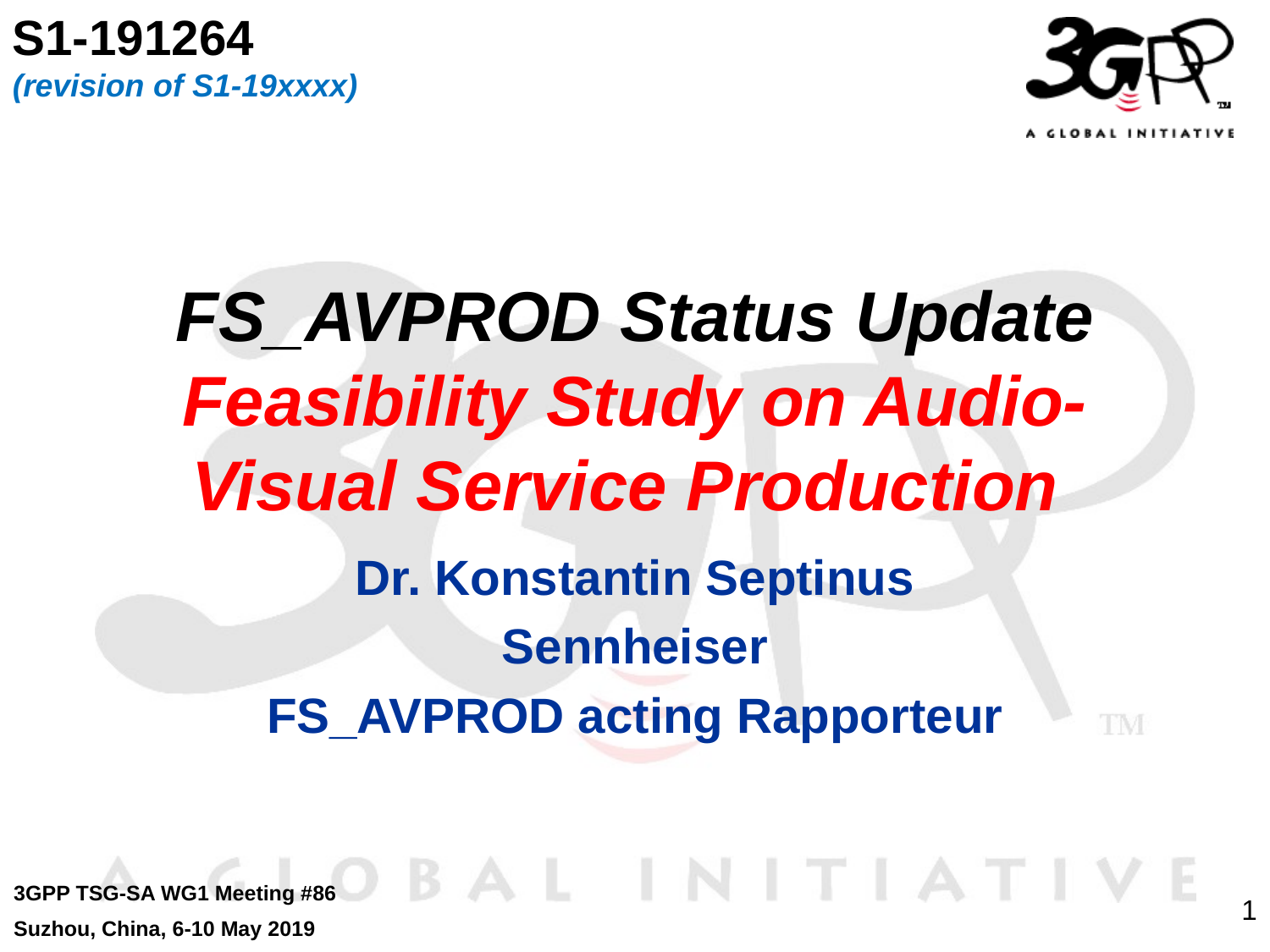

S1-191264
(revision of S1-19xxxx)
# FS_AVPROD Status Update Feasibility Study on Audio-Visual Service Production
Dr. Konstantin Septinus
Sennheiser
FS_AVPROD acting Rapporteur
3GPP TSG-SA WG1 Meeting #86
Suzhou, China, 6-10 May 2019
1